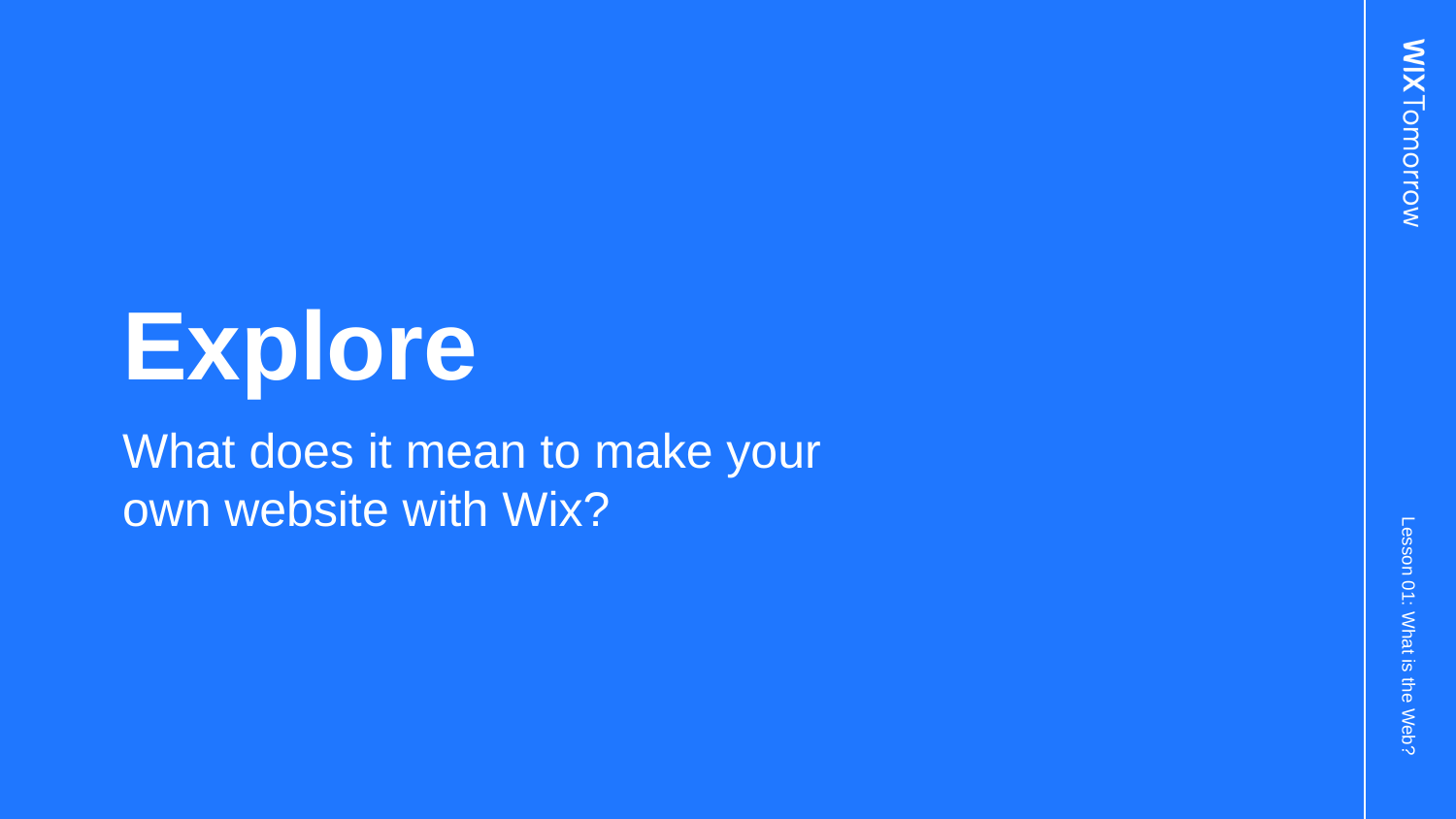

# Explore
What does it mean to make your own website with Wix?